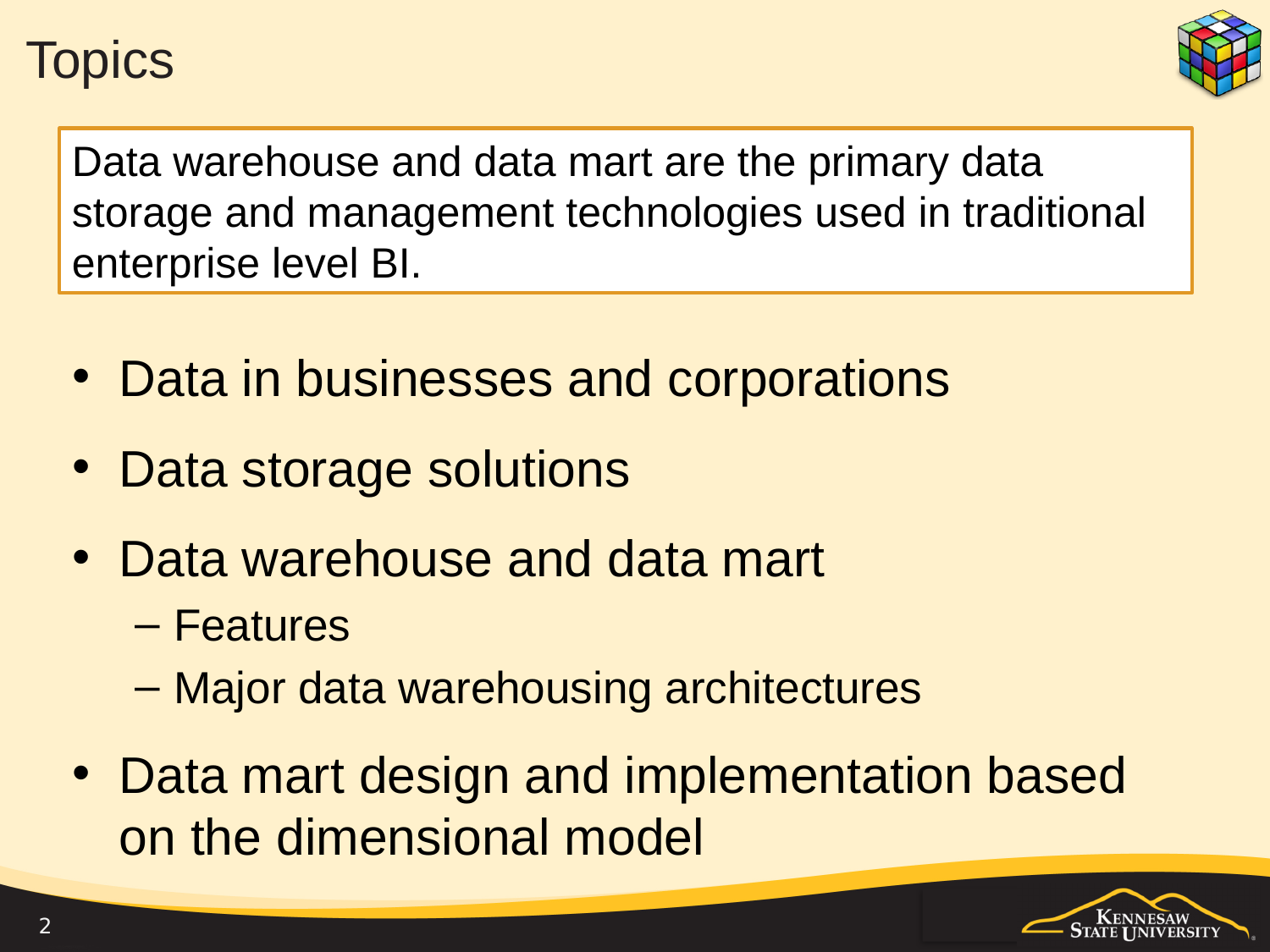

# Topics
Data warehouse and data mart are the primary data storage and management technologies used in traditional enterprise level BI.
Data in businesses and corporations
Data storage solutions
Data warehouse and data mart
Features
Major data warehousing architectures
Data mart design and implementation based on the dimensional model
2